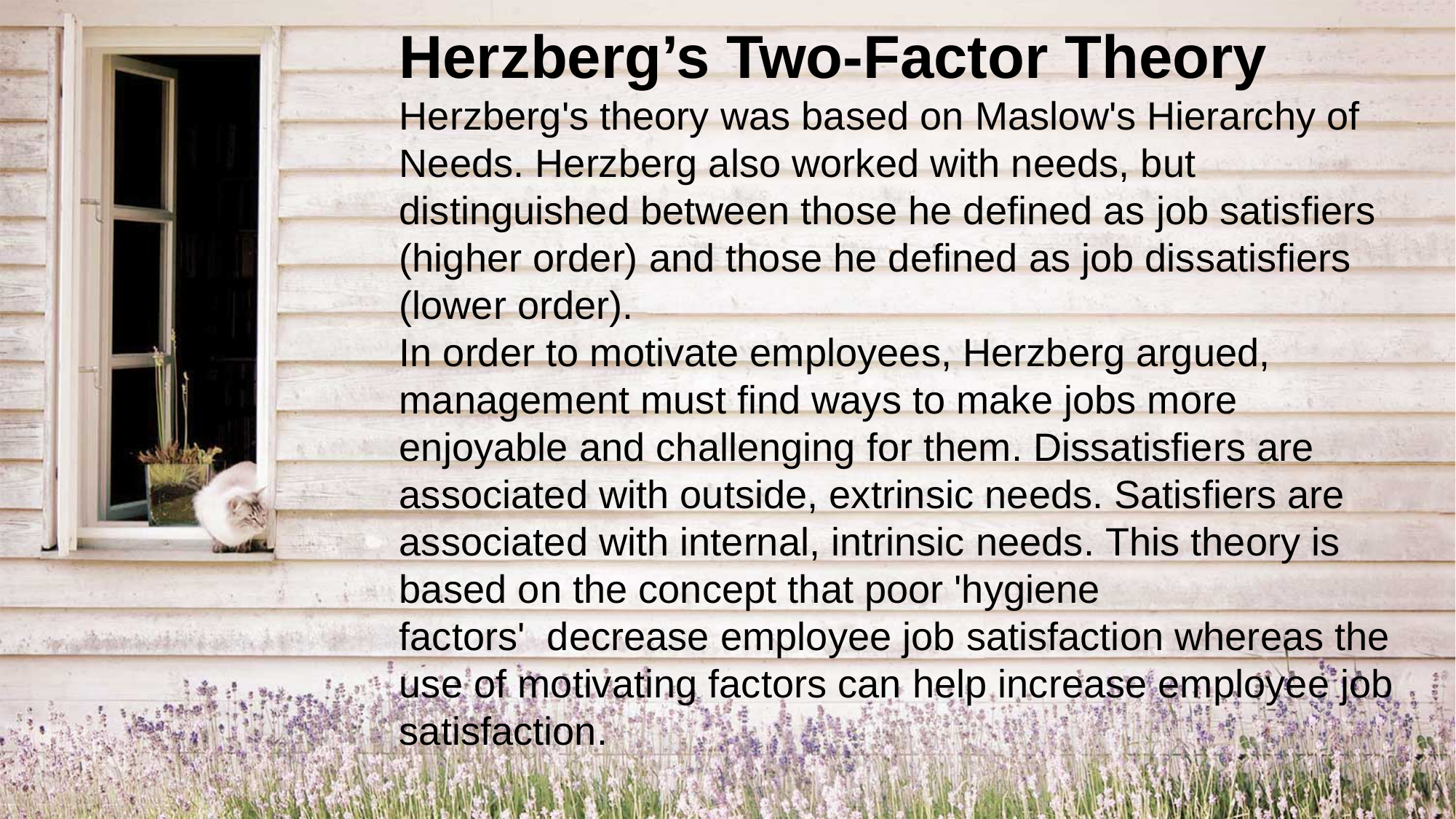

Herzberg’s Two-Factor Theory
Herzberg's theory was based on Maslow's Hierarchy of Needs. Herzberg also worked with needs, but distinguished between those he defined as job satisfiers (higher order) and those he defined as job dissatisfiers (lower order).
In order to motivate employees, Herzberg argued, management must find ways to make jobs more enjoyable and challenging for them. Dissatisfiers are associated with outside, extrinsic needs. Satisfiers are associated with internal, intrinsic needs. This theory is based on the concept that poor 'hygiene factors'  decrease employee job satisfaction whereas the use of motivating factors can help increase employee job satisfaction.